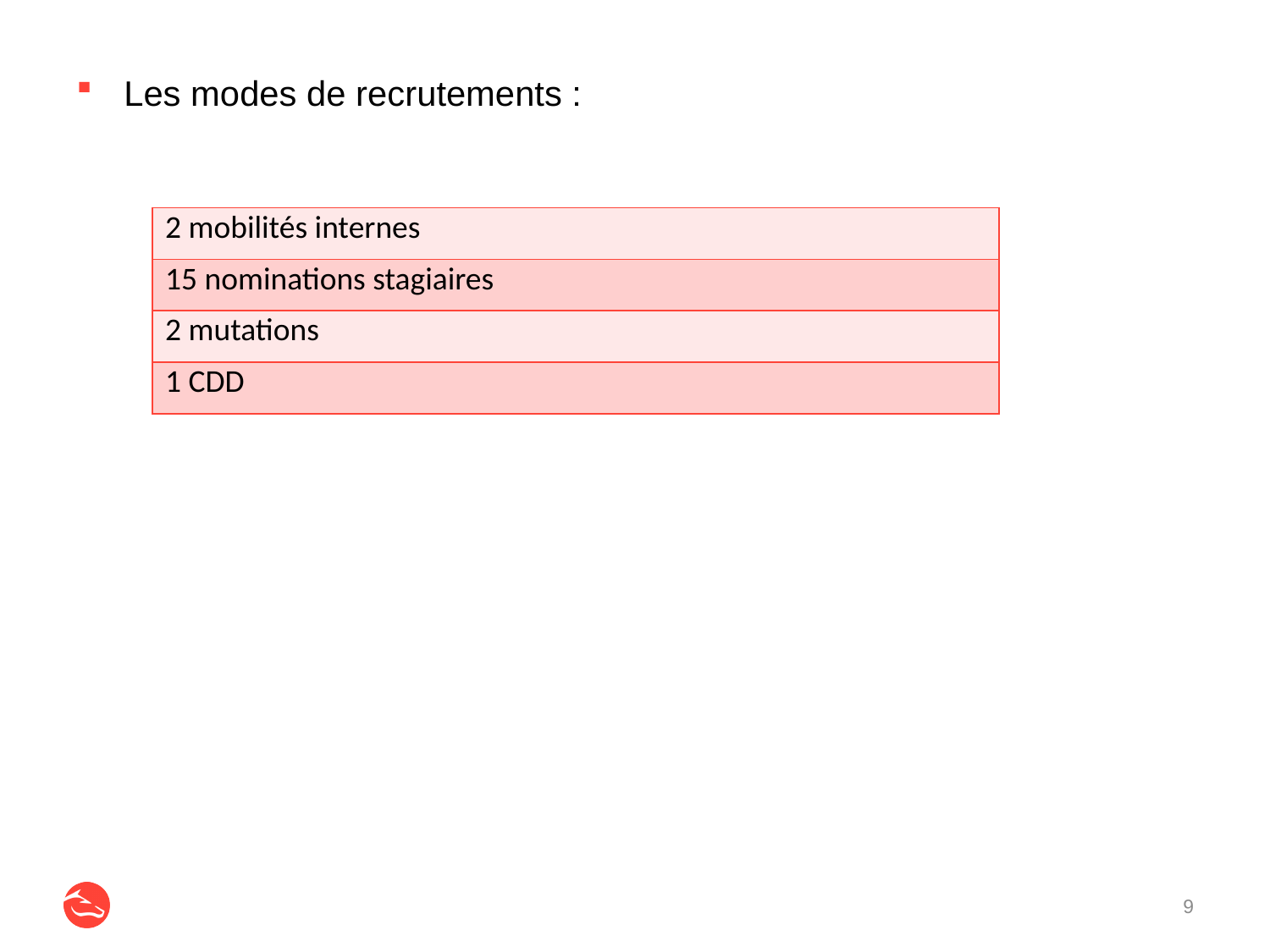

Les modes de recrutements :

| 2 mobilités internes |
| --- |
| 15 nominations stagiaires |
| 2 mutations |
| 1 CDD |
9